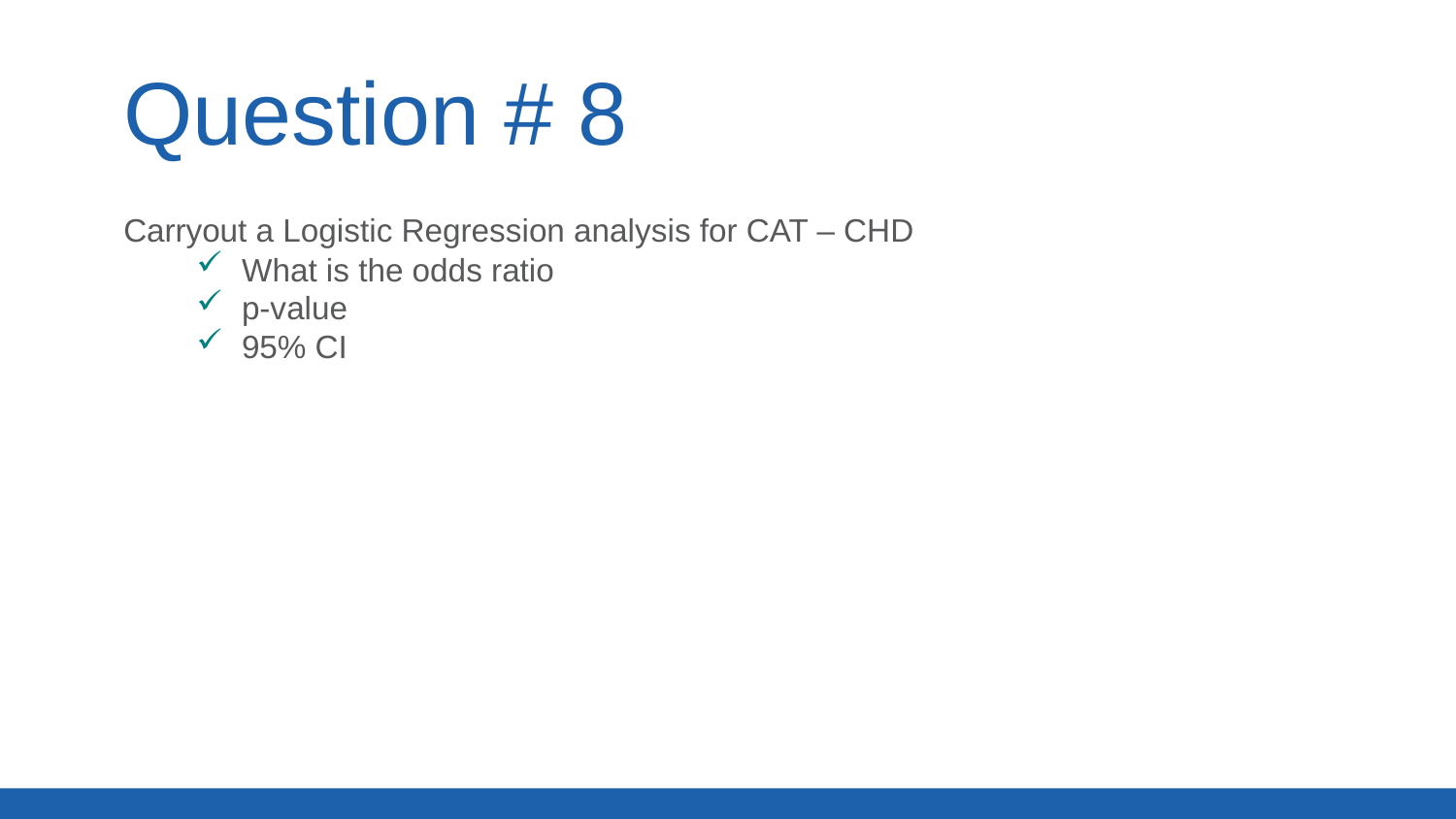

Question # 8
Carryout a Logistic Regression analysis for CAT – CHD
What is the odds ratio
p-value
95% CI